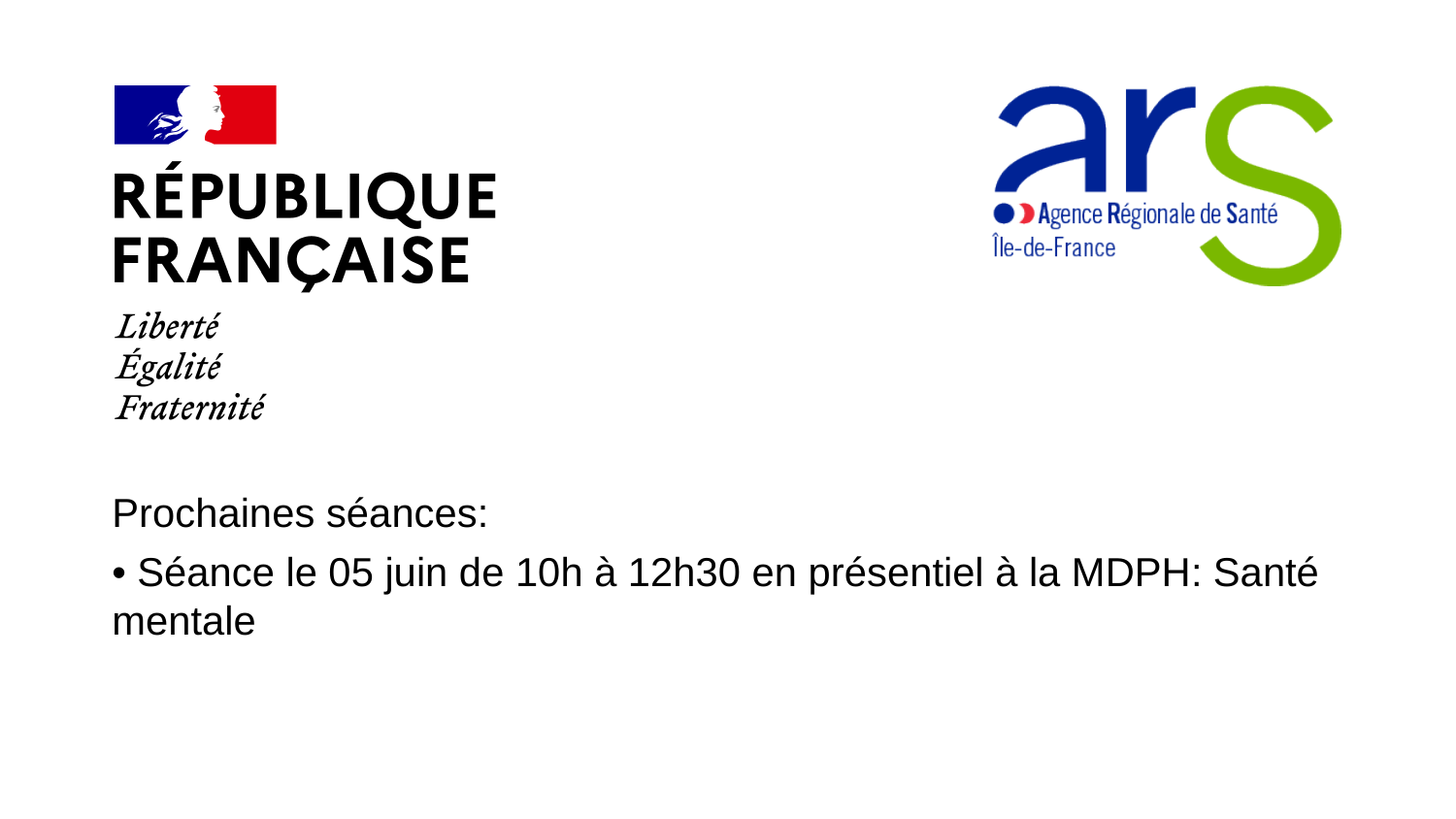

#

Prochaines séances:
• Séance le 05 juin de 10h à 12h30 en présentiel à la MDPH: Santé mentale
74